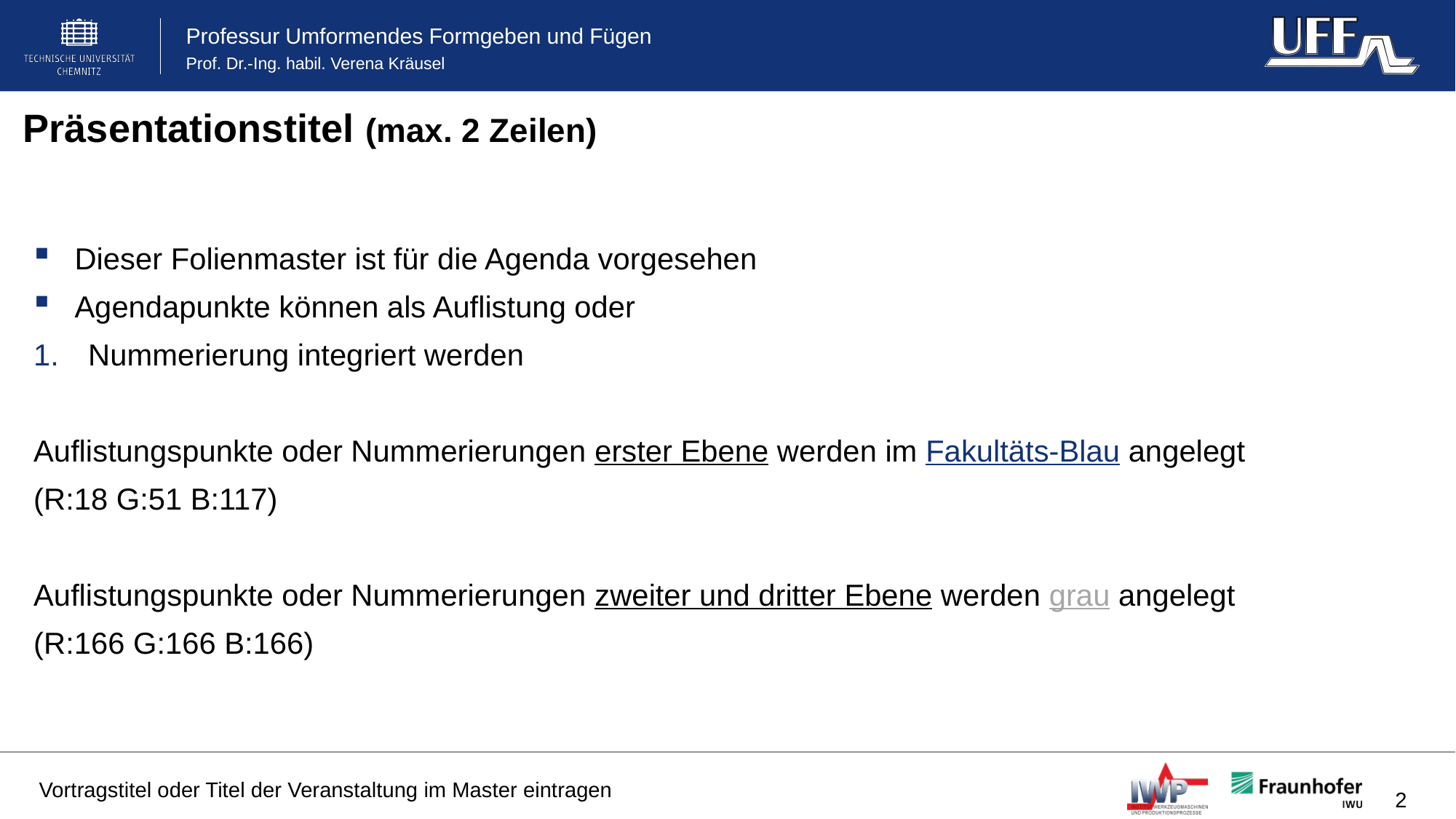

Präsentationstitel (max. 2 Zeilen)

Dieser Folienmaster ist für die Agenda vorgesehen
Agendapunkte können als Auflistung oder
Nummerierung integriert werden

Auflistungspunkte oder Nummerierungen erster Ebene werden im Fakultäts-Blau angelegt
(R:18 G:51 B:117)

Auflistungspunkte oder Nummerierungen zweiter und dritter Ebene werden grau angelegt
(R:166 G:166 B:166)